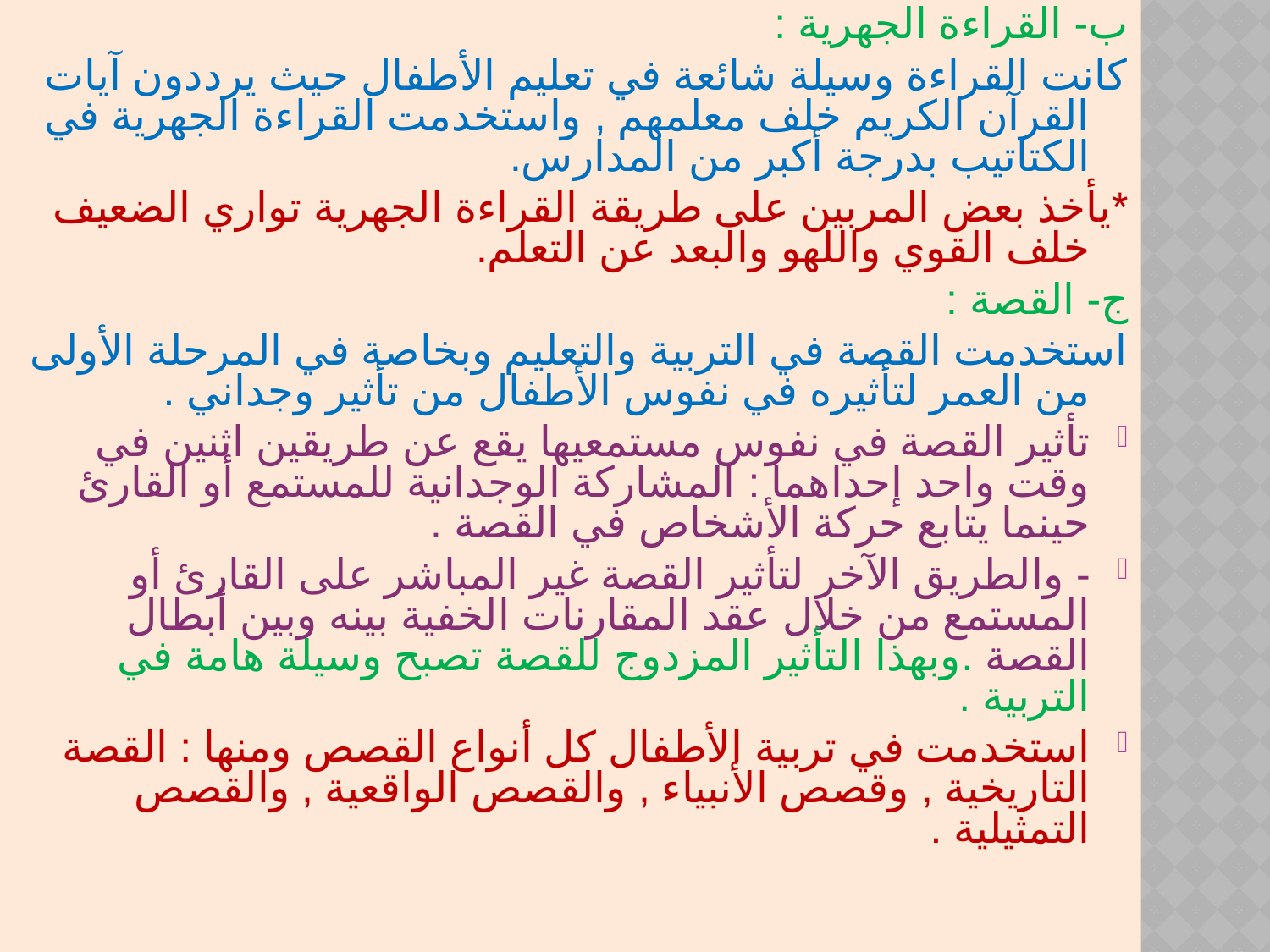

ب- القراءة الجهرية :
كانت القراءة وسيلة شائعة في تعليم الأطفال حيث يرددون آيات القرآن الكريم خلف معلمهم , واستخدمت القراءة الجهرية في الكتاتيب بدرجة أكبر من المدارس.
*يأخذ بعض المربين على طريقة القراءة الجهرية تواري الضعيف خلف القوي واللهو والبعد عن التعلم.
ج- القصة :
استخدمت القصة في التربية والتعليم وبخاصة في المرحلة الأولى من العمر لتأثيره في نفوس الأطفال من تأثير وجداني .
تأثير القصة في نفوس مستمعيها يقع عن طريقين اثنين في وقت واحد إحداهما : المشاركة الوجدانية للمستمع أو القارئ حينما يتابع حركة الأشخاص في القصة .
- والطريق الآخر لتأثير القصة غير المباشر على القارئ أو المستمع من خلال عقد المقارنات الخفية بينه وبين أبطال القصة .وبهذا التأثير المزدوج للقصة تصبح وسيلة هامة في التربية .
استخدمت في تربية الأطفال كل أنواع القصص ومنها : القصة التاريخية , وقصص الأنبياء , والقصص الواقعية , والقصص التمثيلية .